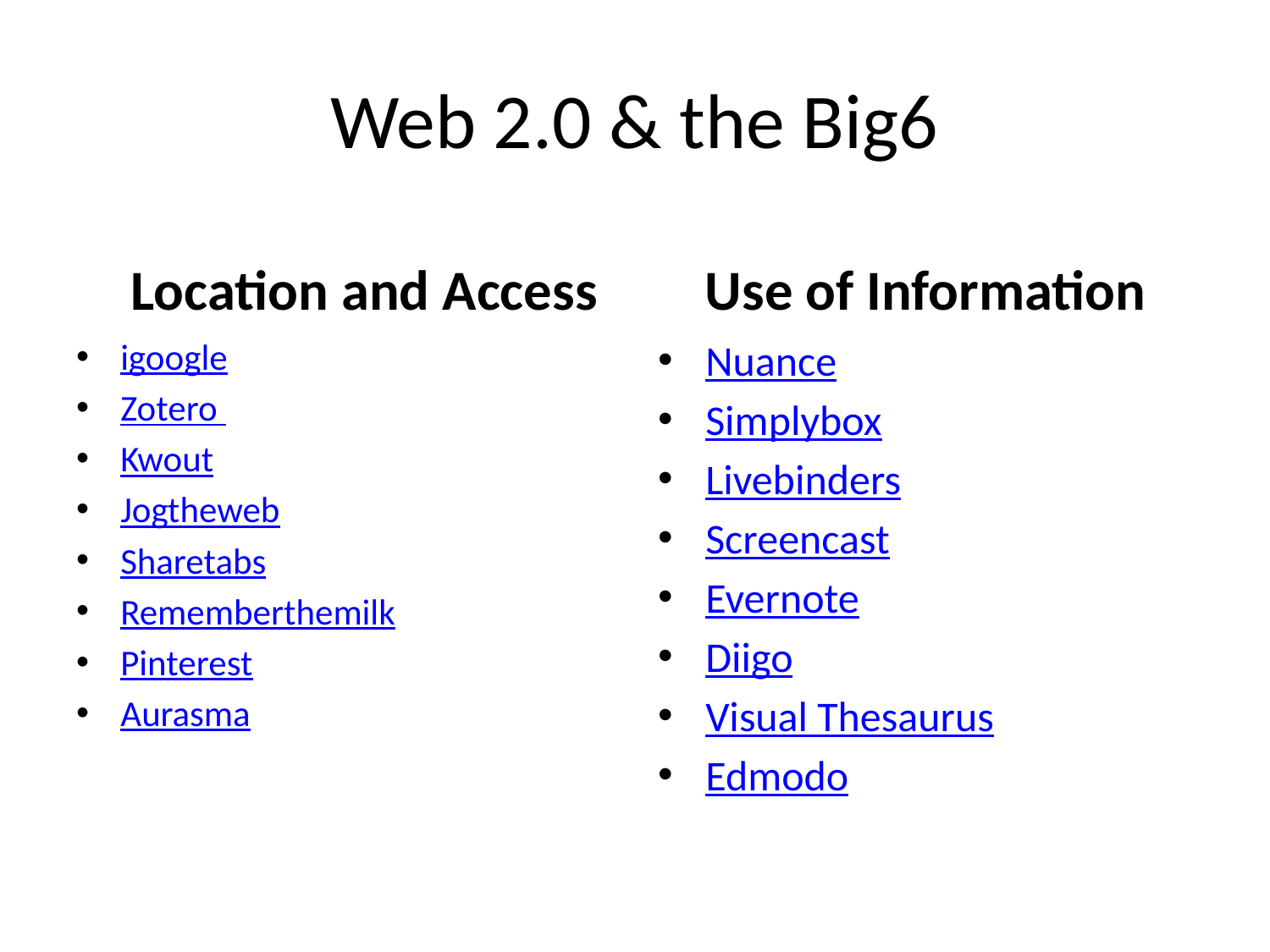

# Web 2.0 & the Big6
Location and Access
Use of Information
igoogle
Zotero
Kwout
Jogtheweb
Sharetabs
Rememberthemilk
Pinterest
Aurasma

Nuance
Simplybox
Livebinders
Screencast
Evernote
Diigo
Visual Thesaurus
Edmodo